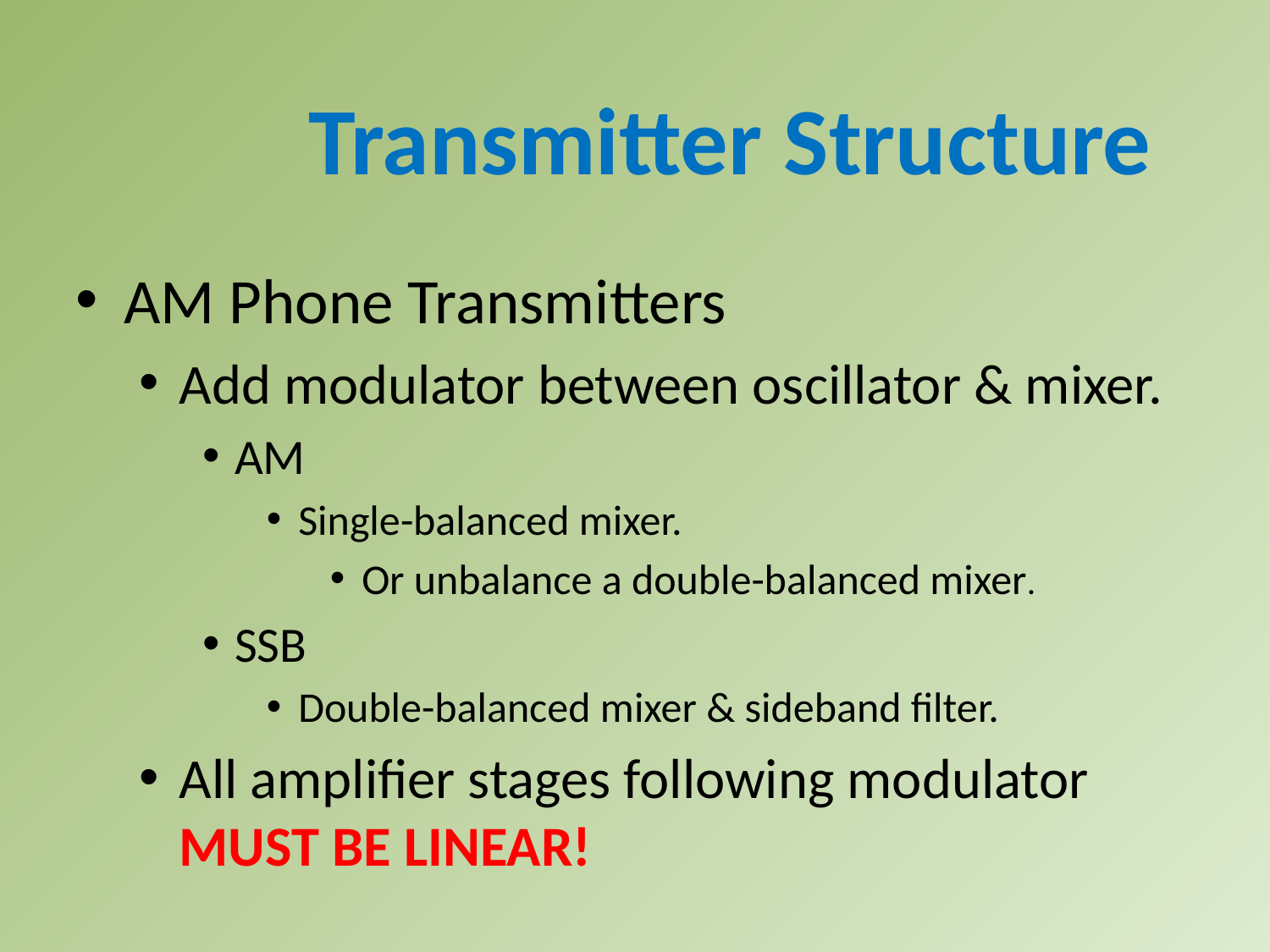

Transmitter Structure
AM Phone Transmitters
Add modulator between oscillator & mixer.
AM
Single-balanced mixer.
Or unbalance a double-balanced mixer.
SSB
Double-balanced mixer & sideband filter.
All amplifier stages following modulator MUST BE LINEAR!